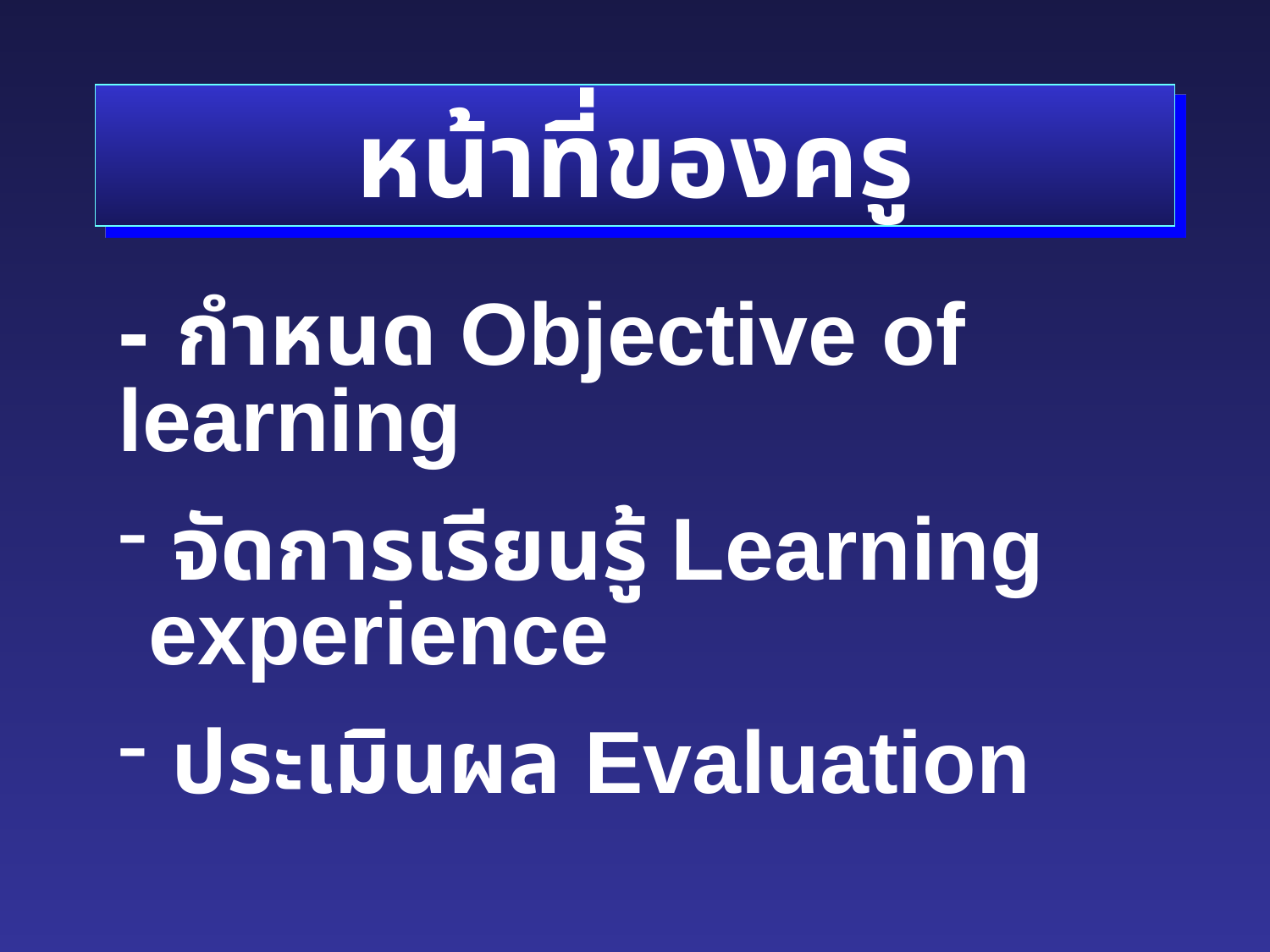

# หน้าที่ของครู
- กำหนด Objective of learning
 จัดการเรียนรู้ Learning experience
 ประเมินผล Evaluation